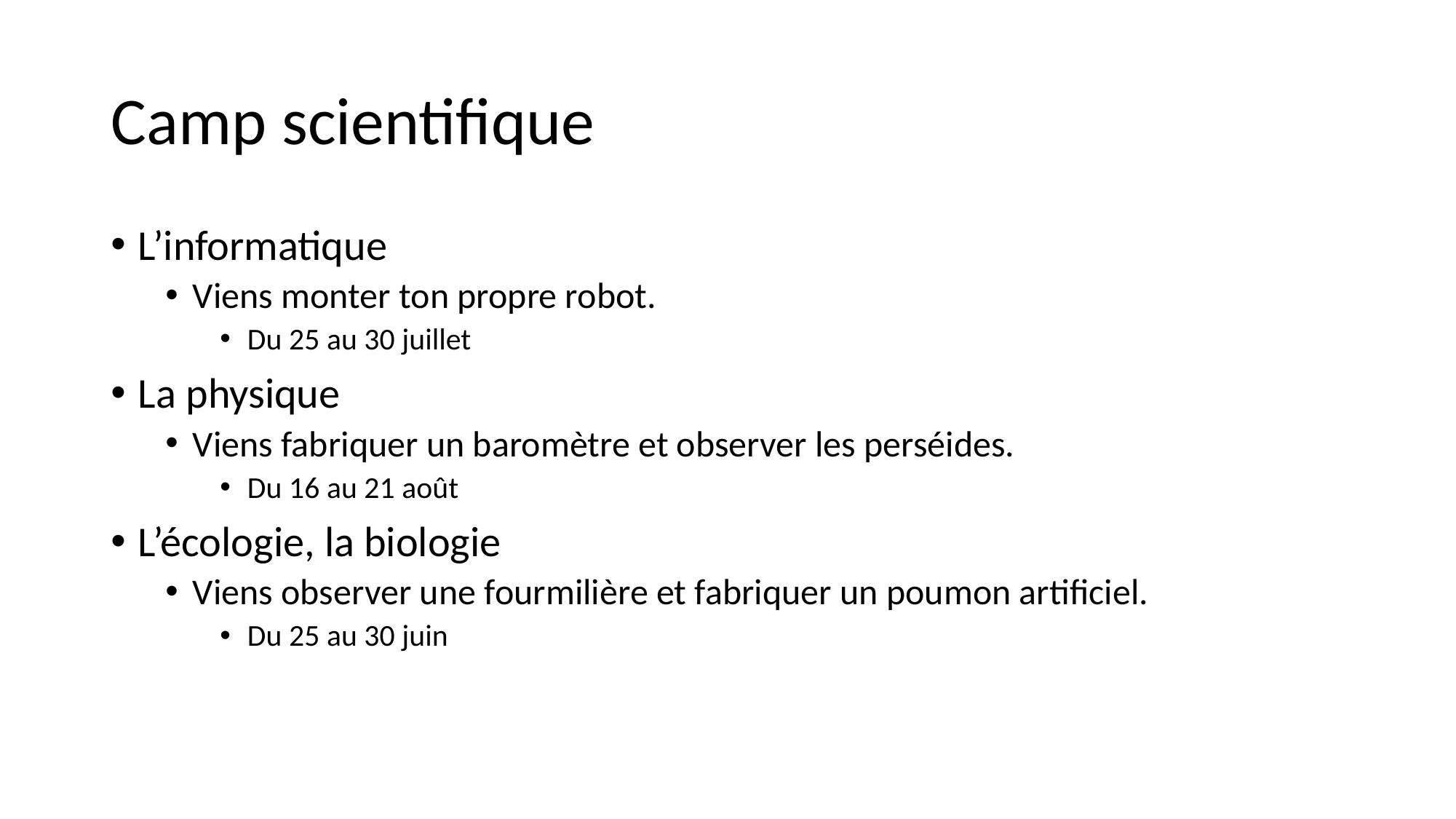

# Camp scientifique
L’informatique
Viens monter ton propre robot.
Du 25 au 30 juillet
La physique
Viens fabriquer un baromètre et observer les perséides.
Du 16 au 21 août
L’écologie, la biologie
Viens observer une fourmilière et fabriquer un poumon artificiel.
Du 25 au 30 juin